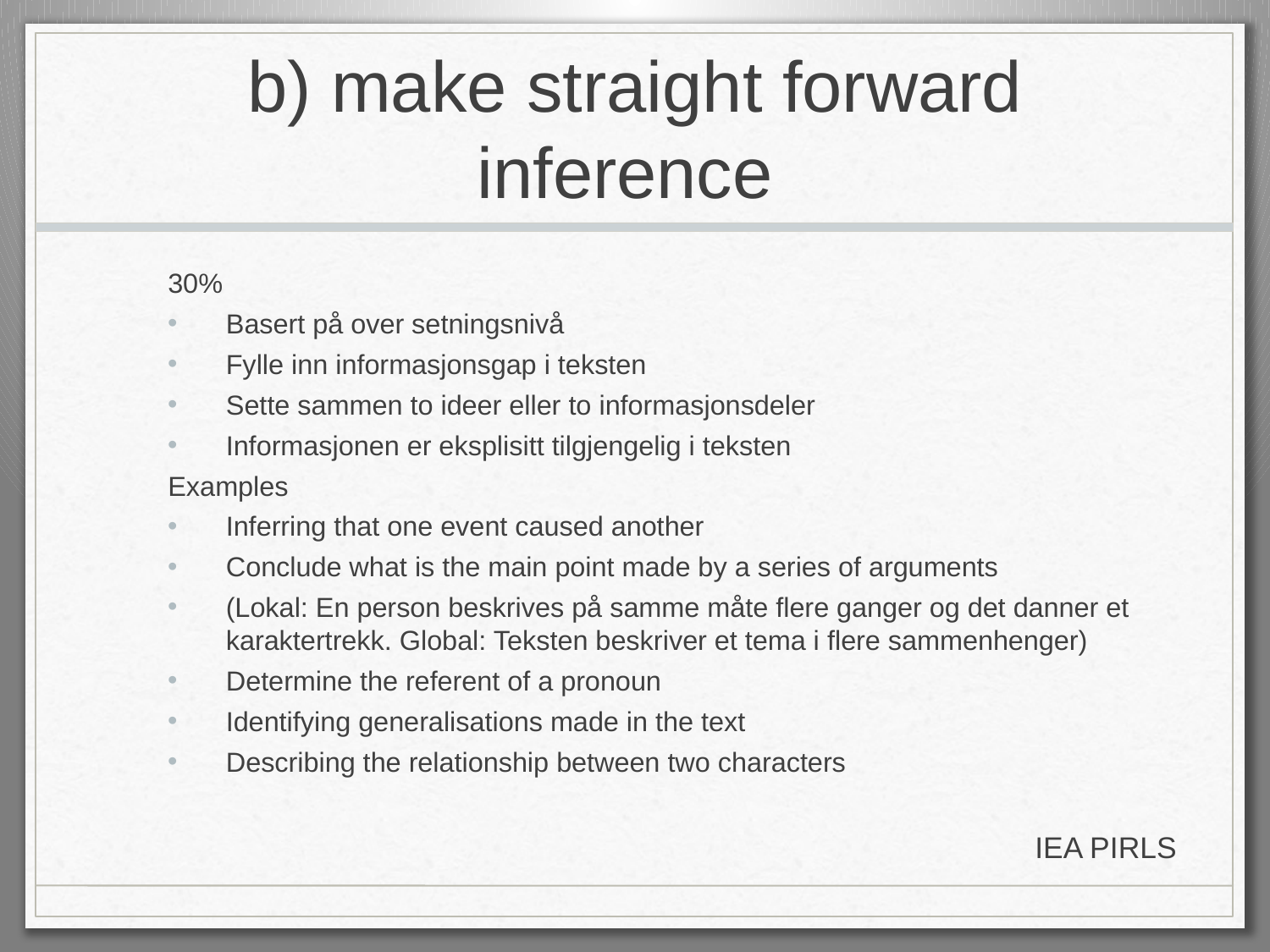

# b) make straight forward inference
30%
Basert på over setningsnivå
Fylle inn informasjonsgap i teksten
Sette sammen to ideer eller to informasjonsdeler
Informasjonen er eksplisitt tilgjengelig i teksten
Examples
Inferring that one event caused another
Conclude what is the main point made by a series of arguments
(Lokal: En person beskrives på samme måte flere ganger og det danner et karaktertrekk. Global: Teksten beskriver et tema i flere sammenhenger)
Determine the referent of a pronoun
Identifying generalisations made in the text
Describing the relationship between two characters

IEA PIRLS